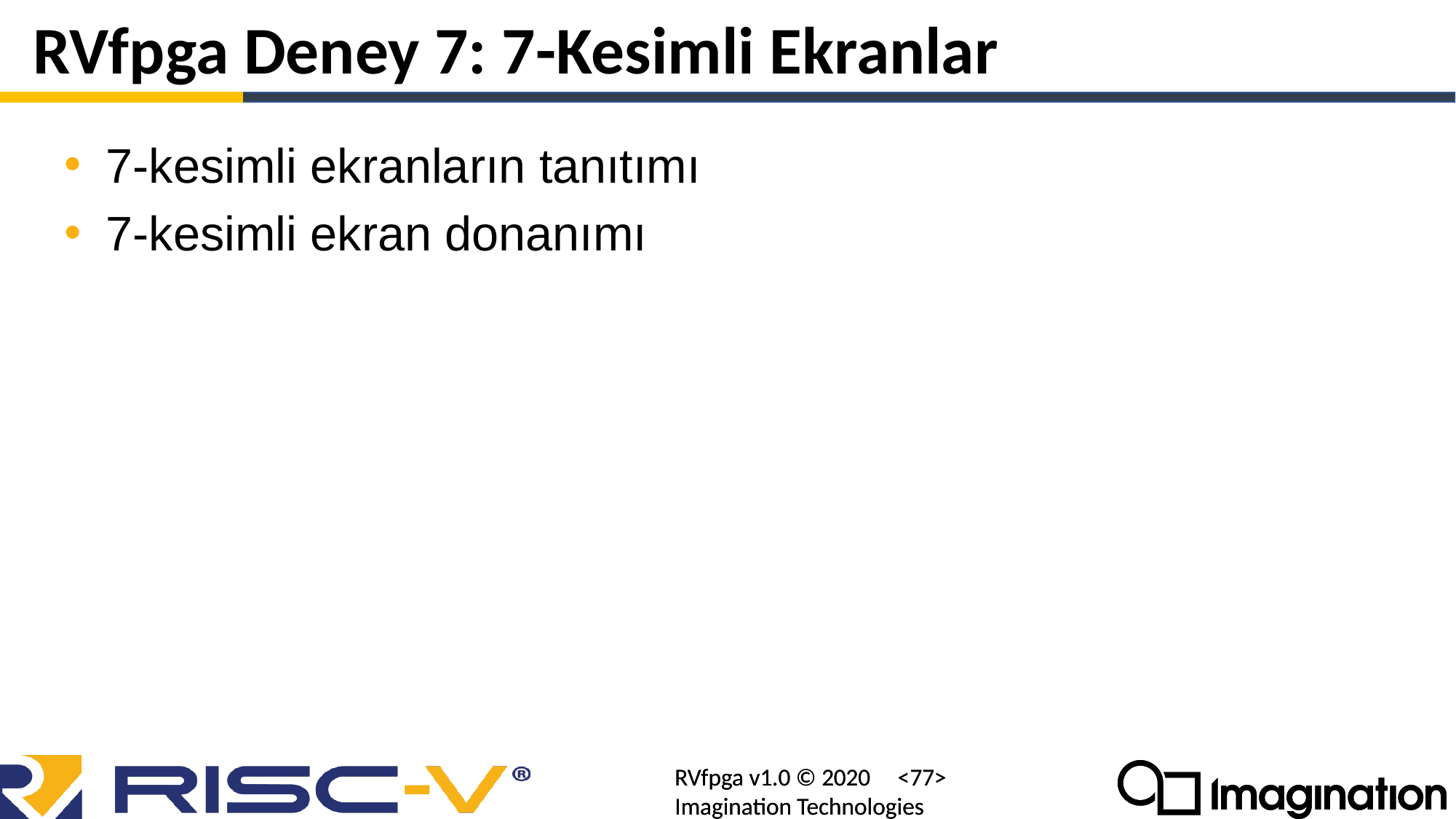

# RVfpga Deney 7: 7-Kesimli Ekranlar
7-kesimli ekranların tanıtımı
7-kesimli ekran donanımı